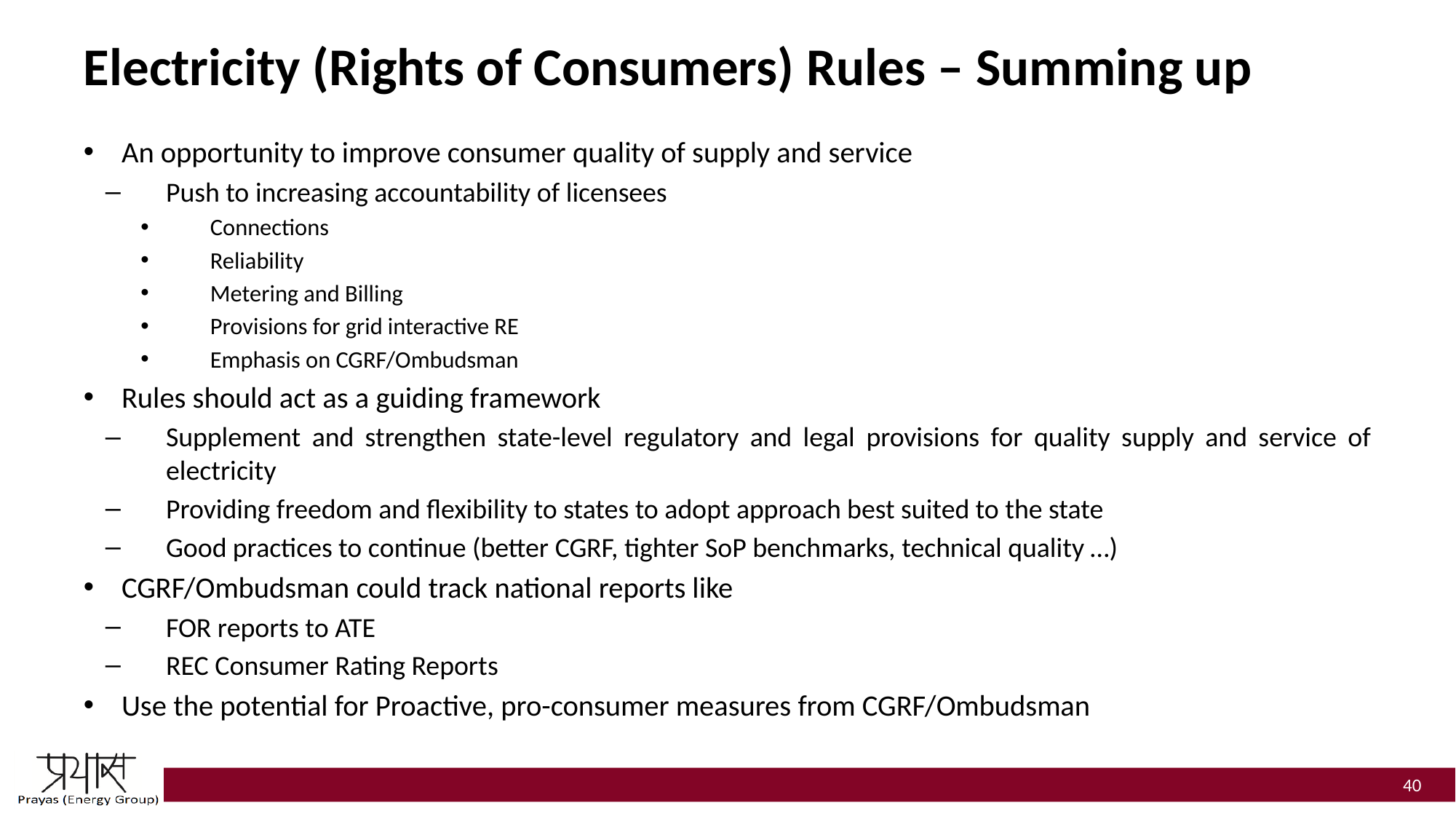

# Electricity (Rights of Consumers) Rules – Summing up
An opportunity to improve consumer quality of supply and service
Push to increasing accountability of licensees
Connections
Reliability
Metering and Billing
Provisions for grid interactive RE
Emphasis on CGRF/Ombudsman
Rules should act as a guiding framework
Supplement and strengthen state-level regulatory and legal provisions for quality supply and service of electricity
Providing freedom and flexibility to states to adopt approach best suited to the state
Good practices to continue (better CGRF, tighter SoP benchmarks, technical quality …)
CGRF/Ombudsman could track national reports like
FOR reports to ATE
REC Consumer Rating Reports
Use the potential for Proactive, pro-consumer measures from CGRF/Ombudsman
40